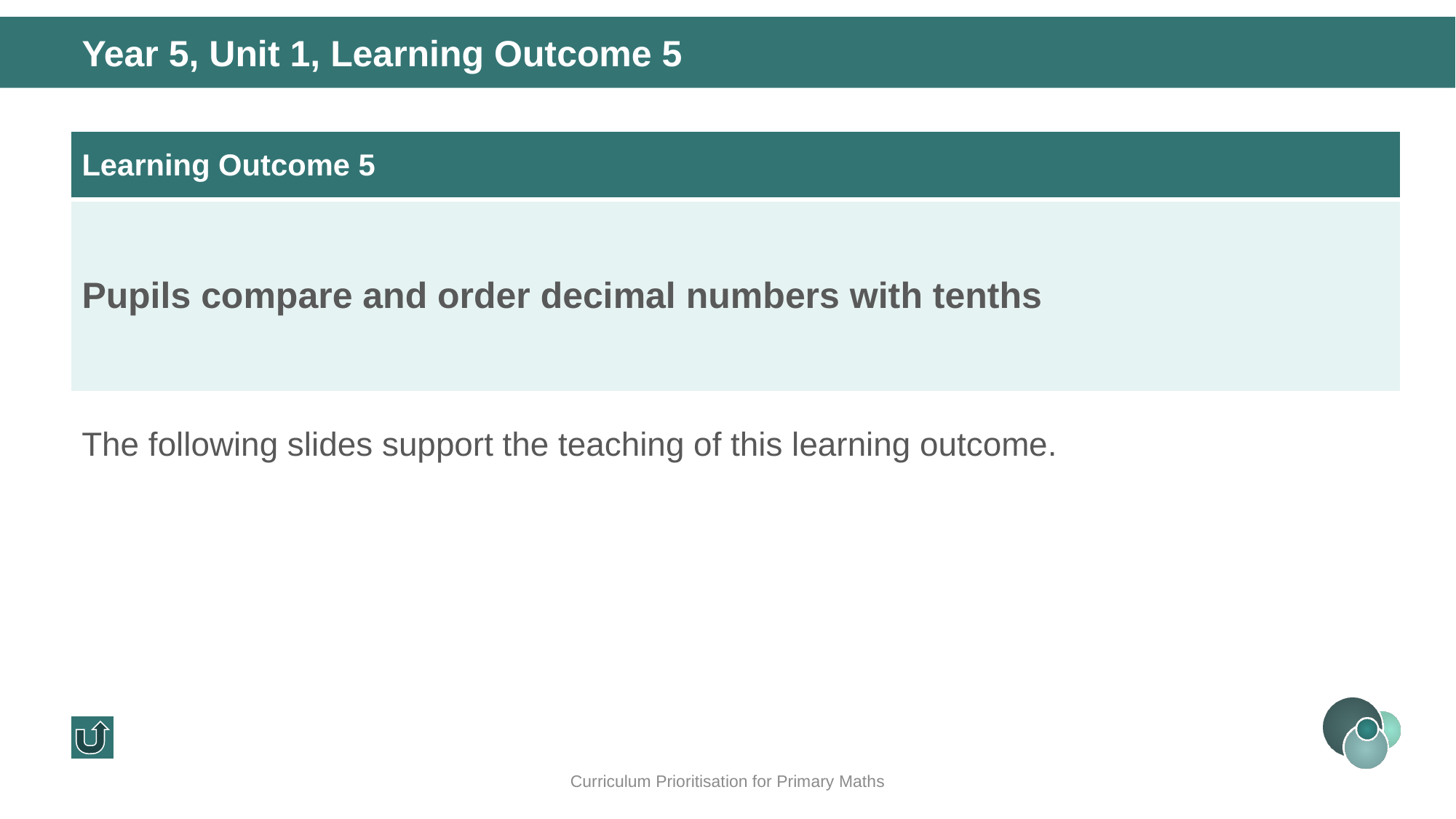

Year 5, Unit 1, Learning Outcome 5
| Learning Outcome 5 |
| --- |
| Pupils compare and order decimal numbers with tenths |
The following slides support the teaching of this learning outcome.

Curriculum Prioritisation for Primary Maths